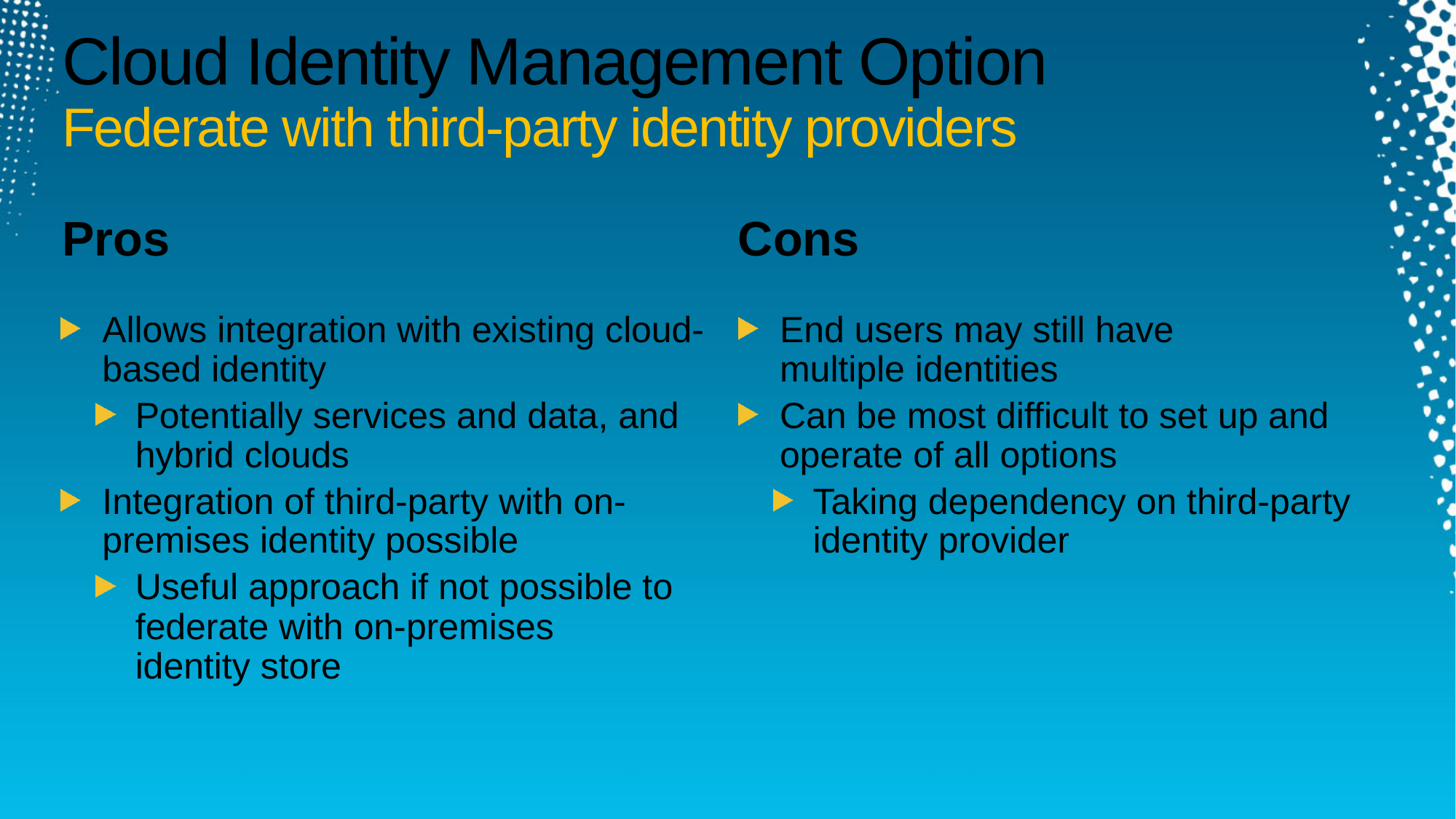

# Cloud Identity Management Option Federate with third-party identity providers
Pros
Cons
Allows integration with existing cloud-based identity
Potentially services and data, and hybrid clouds
Integration of third-party with on-premises identity possible
Useful approach if not possible to federate with on-premises identity store
End users may still have multiple identities
Can be most difficult to set up and operate of all options
Taking dependency on third-party identity provider